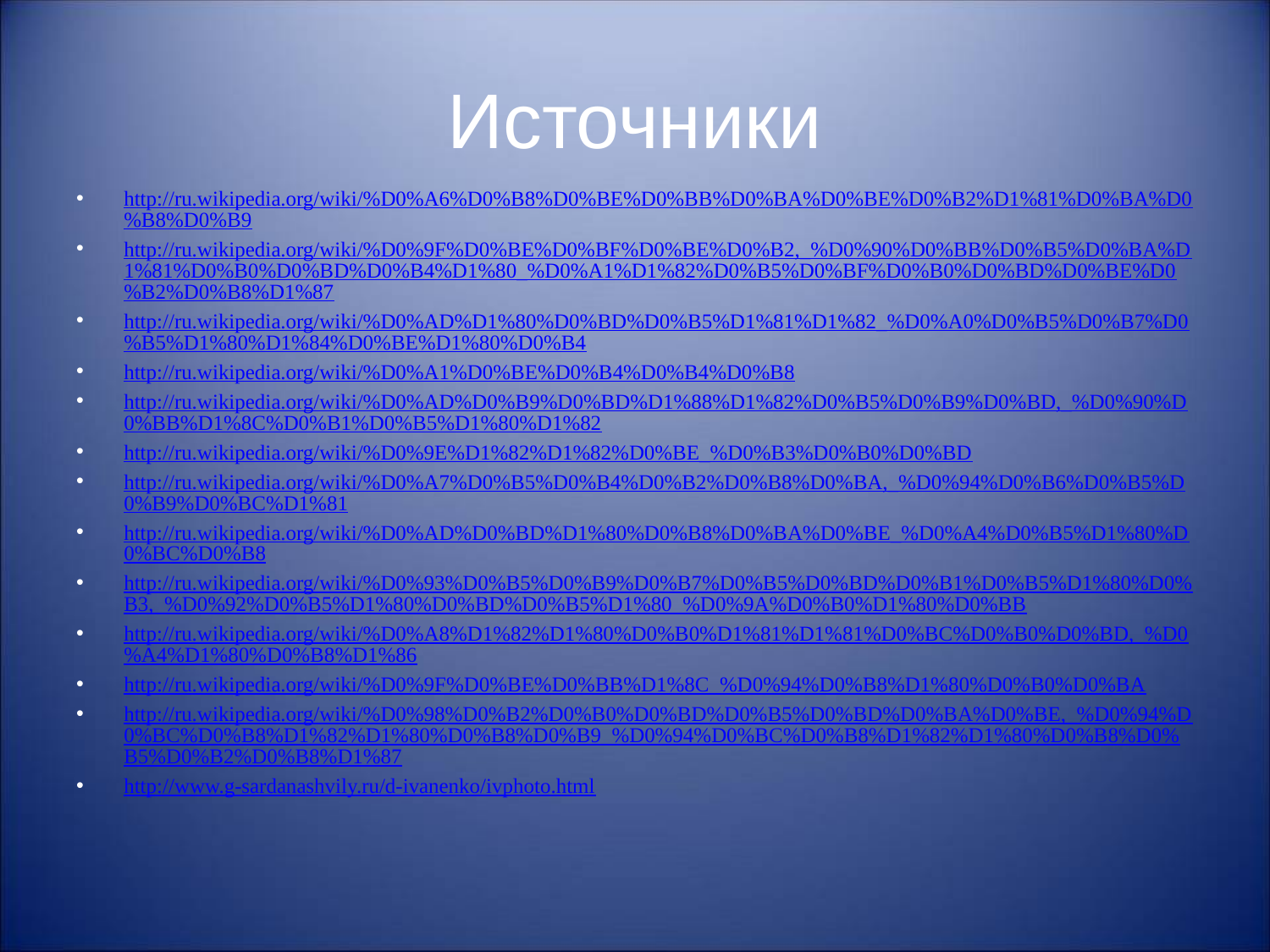

# Источники
http://ru.wikipedia.org/wiki/%D0%A6%D0%B8%D0%BE%D0%BB%D0%BA%D0%BE%D0%B2%D1%81%D0%BA%D0%B8%D0%B9
http://ru.wikipedia.org/wiki/%D0%9F%D0%BE%D0%BF%D0%BE%D0%B2,_%D0%90%D0%BB%D0%B5%D0%BA%D1%81%D0%B0%D0%BD%D0%B4%D1%80_%D0%A1%D1%82%D0%B5%D0%BF%D0%B0%D0%BD%D0%BE%D0%B2%D0%B8%D1%87
http://ru.wikipedia.org/wiki/%D0%AD%D1%80%D0%BD%D0%B5%D1%81%D1%82_%D0%A0%D0%B5%D0%B7%D0%B5%D1%80%D1%84%D0%BE%D1%80%D0%B4
http://ru.wikipedia.org/wiki/%D0%A1%D0%BE%D0%B4%D0%B4%D0%B8
http://ru.wikipedia.org/wiki/%D0%AD%D0%B9%D0%BD%D1%88%D1%82%D0%B5%D0%B9%D0%BD,_%D0%90%D0%BB%D1%8C%D0%B1%D0%B5%D1%80%D1%82
http://ru.wikipedia.org/wiki/%D0%9E%D1%82%D1%82%D0%BE_%D0%B3%D0%B0%D0%BD
http://ru.wikipedia.org/wiki/%D0%A7%D0%B5%D0%B4%D0%B2%D0%B8%D0%BA,_%D0%94%D0%B6%D0%B5%D0%B9%D0%BC%D1%81
http://ru.wikipedia.org/wiki/%D0%AD%D0%BD%D1%80%D0%B8%D0%BA%D0%BE_%D0%A4%D0%B5%D1%80%D0%BC%D0%B8
http://ru.wikipedia.org/wiki/%D0%93%D0%B5%D0%B9%D0%B7%D0%B5%D0%BD%D0%B1%D0%B5%D1%80%D0%B3,_%D0%92%D0%B5%D1%80%D0%BD%D0%B5%D1%80_%D0%9A%D0%B0%D1%80%D0%BB
http://ru.wikipedia.org/wiki/%D0%A8%D1%82%D1%80%D0%B0%D1%81%D1%81%D0%BC%D0%B0%D0%BD,_%D0%A4%D1%80%D0%B8%D1%86
http://ru.wikipedia.org/wiki/%D0%9F%D0%BE%D0%BB%D1%8C_%D0%94%D0%B8%D1%80%D0%B0%D0%BA
http://ru.wikipedia.org/wiki/%D0%98%D0%B2%D0%B0%D0%BD%D0%B5%D0%BD%D0%BA%D0%BE,_%D0%94%D0%BC%D0%B8%D1%82%D1%80%D0%B8%D0%B9_%D0%94%D0%BC%D0%B8%D1%82%D1%80%D0%B8%D0%B5%D0%B2%D0%B8%D1%87
http://www.g-sardanashvily.ru/d-ivanenko/ivphoto.html